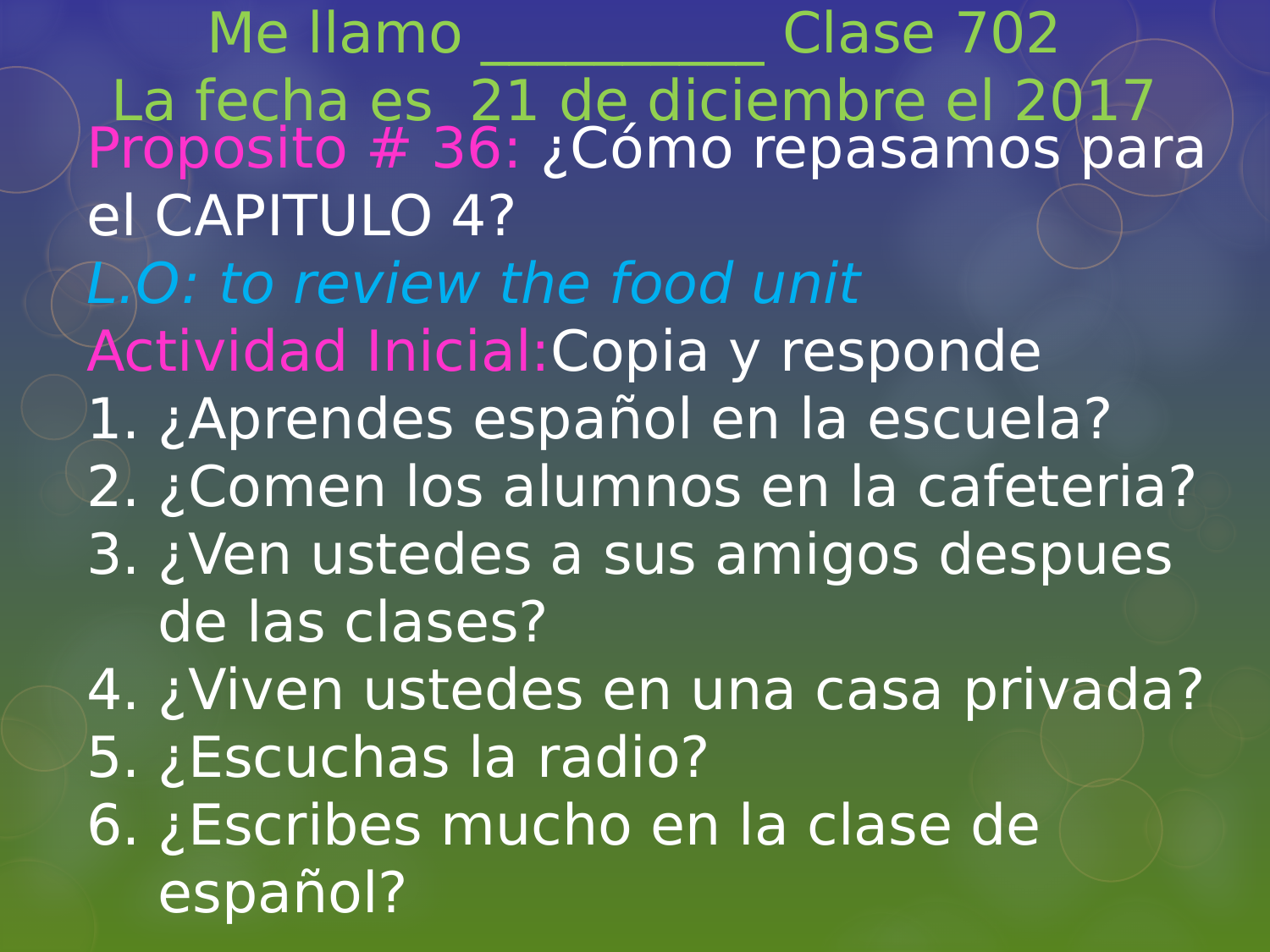

# Me llamo __________ Clase 702 La fecha es  21 de diciembre el 2017
Proposito # 36: ¿Cómo repasamos para el CAPITULO 4?
L.O: to review the food unit
Actividad Inicial:Copia y responde
¿Aprendes español en la escuela?
¿Comen los alumnos en la cafeteria?
¿Ven ustedes a sus amigos despues de las clases?
¿Viven ustedes en una casa privada?
¿Escuchas la radio?
¿Escribes mucho en la clase de español?